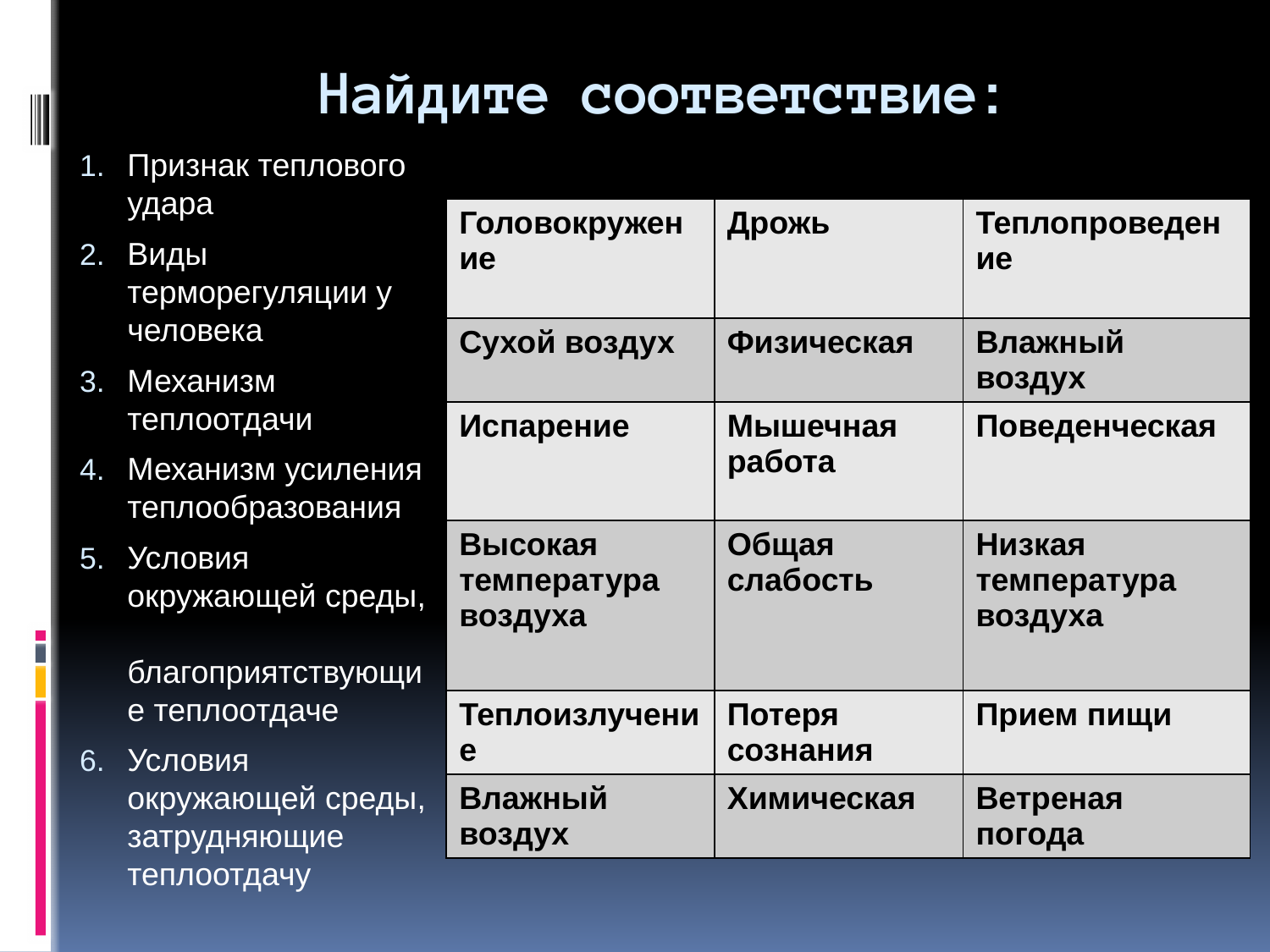

# Найдите соответствие:
Признак теплового удара
Виды терморегуляции у  человека
Механизм теплоотдачи
Механизм усиления  теплообразования
Условия окружающей среды,  благоприятствующие теплоотдаче
Условия  окружающей среды, затрудняющие теплоотдачу
| Головокружение | Дрожь | Теплопроведение |
| --- | --- | --- |
| Сухой воздух | Физическая | Влажный воздух |
| Испарение | Мышечная работа | Поведенческая |
| Высокая температура воздуха | Общая слабость | Низкая температура воздуха |
| Теплоизлучение | Потеря сознания | Прием пищи |
| Влажный воздух | Химическая | Ветреная погода |